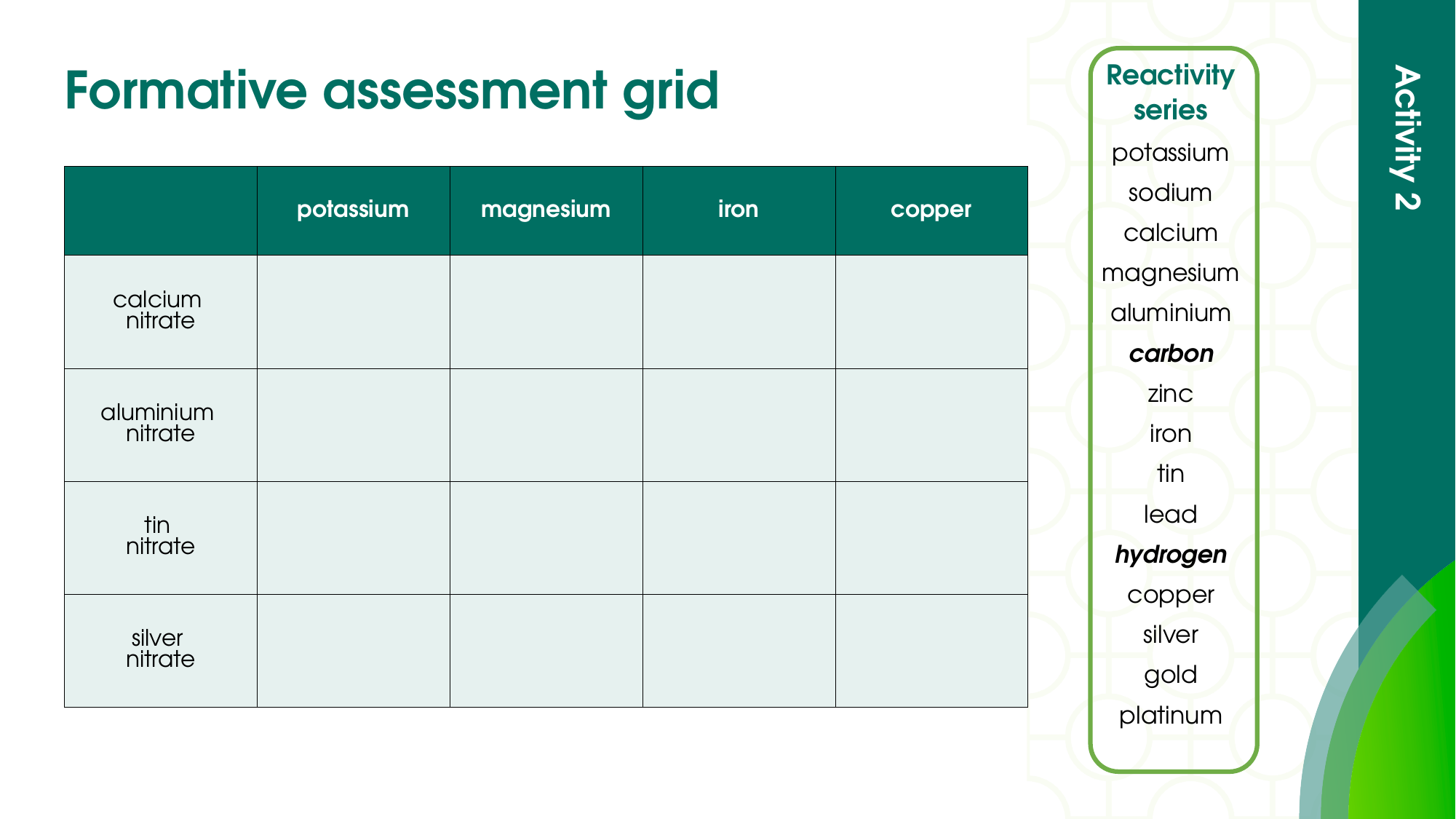

Reactivity series
potassium
sodium
calcium
magnesium
aluminium
carbon
zinc
iron
tin
lead
hydrogen
copper
silver
gold
platinum

# Formative assessment grid
|  | potassium | magnesium | iron | copper |
| --- | --- | --- | --- | --- |
| calcium nitrate |  |  |  |  |
| aluminium nitrate |  |  |  |  |
| tin nitrate |  |  |  |  |
| silver nitrate |  |  |  |  |
Activity 2